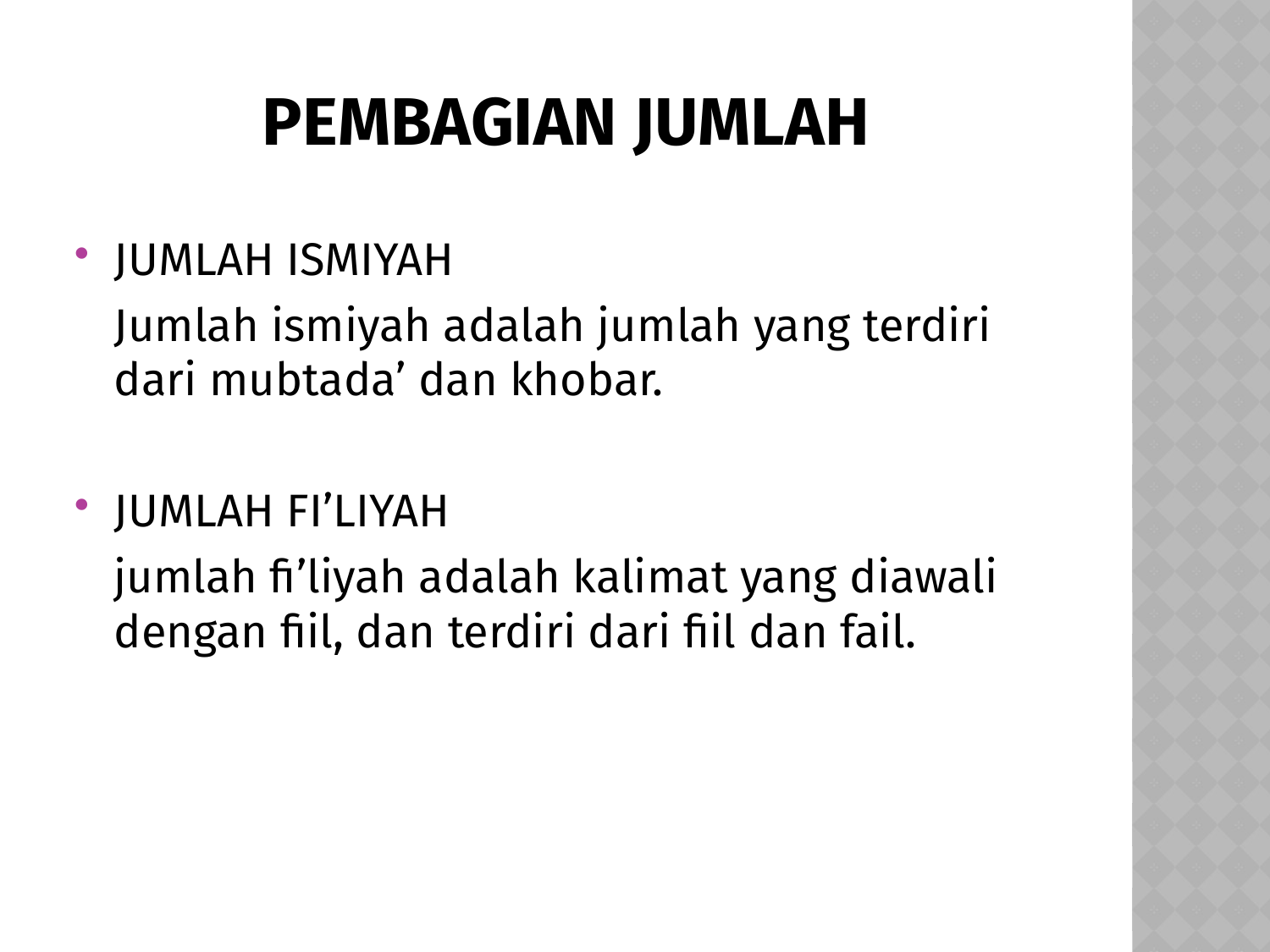

# Pembagian jumlah
JUMLAH ISMIYAH
	Jumlah ismiyah adalah jumlah yang terdiri dari mubtada’ dan khobar.

JUMLAH FI’LIYAH
	jumlah fi’liyah adalah kalimat yang diawali dengan fiil, dan terdiri dari fiil dan fail.